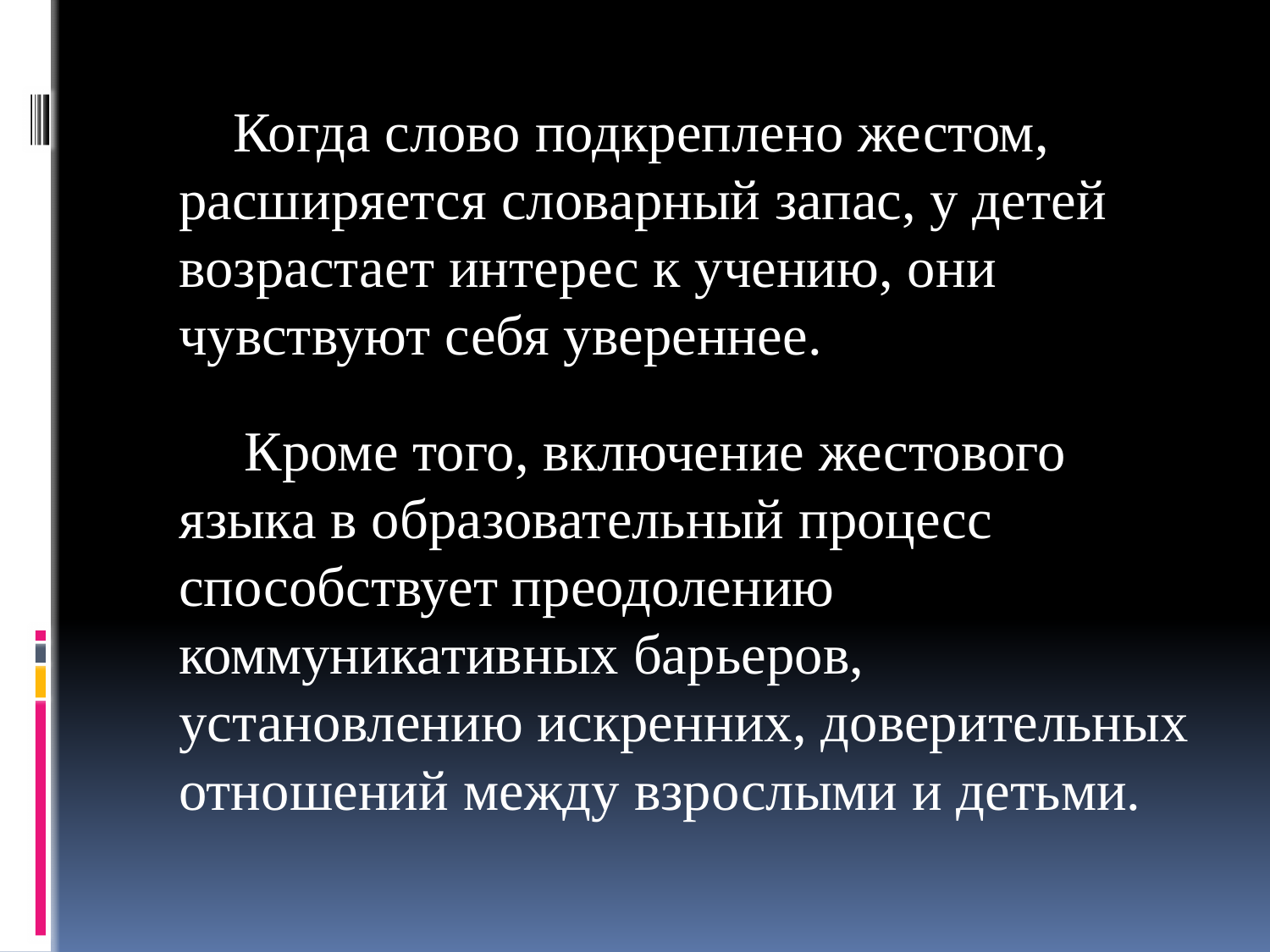

Когда слово подкреплено жестом, расширяется словарный запас, у детей возрастает интерес к учению, они чувствуют себя увереннее.

        Кроме того, включение жестового языка в образовательный процесс способствует преодолению коммуникативных барьеров, установлению искренних, доверительных отношений между взрослыми и детьми.